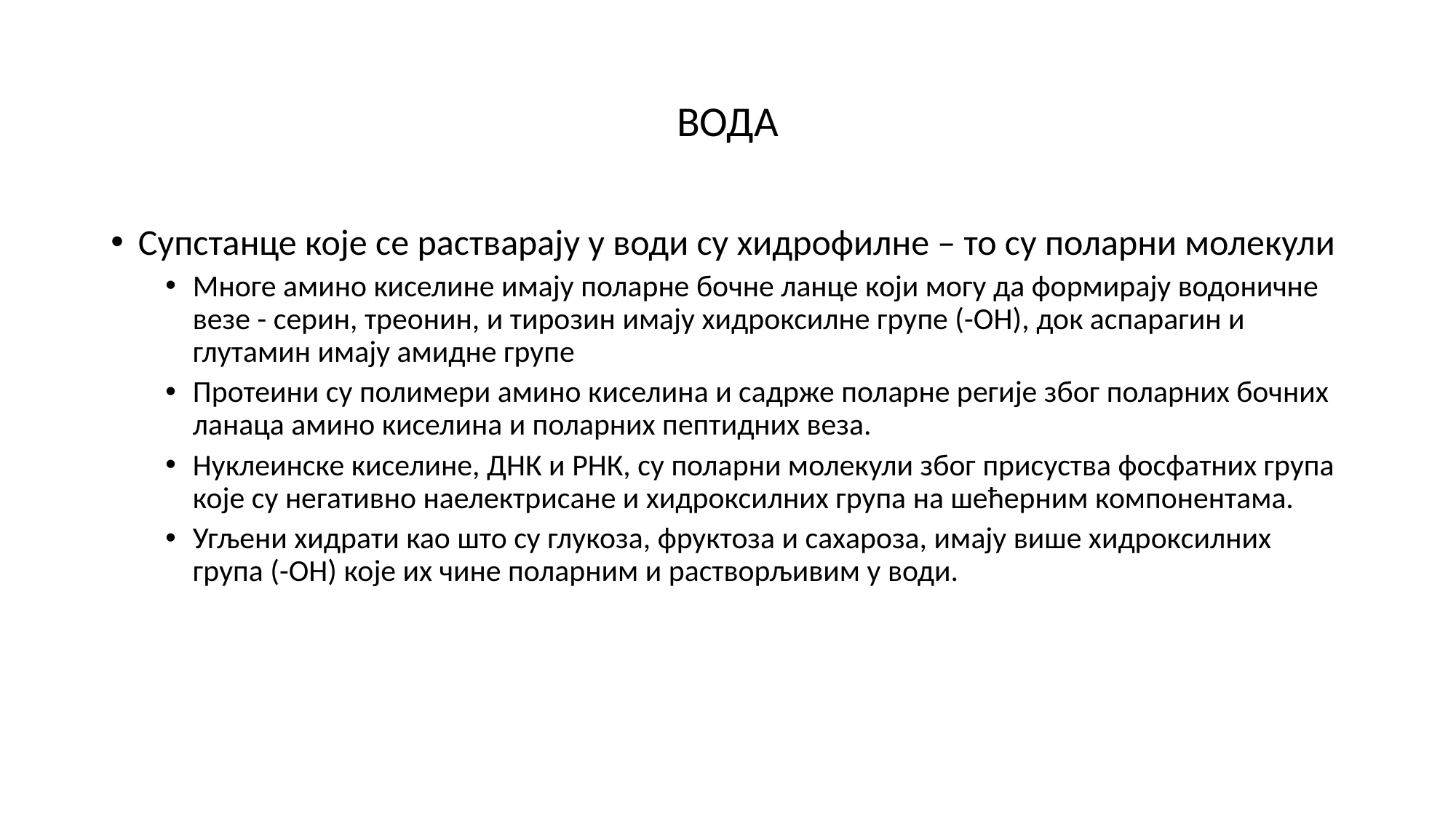

# ВОДА
Супстанце које се растварају у води су хидрофилне – то су поларни молекули
Многе амино киселине имају поларне бочне ланце који могу да формирају водоничне везе - серин, треонин, и тирозин имају хидроксилне групе (-OH), док аспарагин и глутамин имају амидне групе
Протеини су полимери амино киселина и садрже поларне регије због поларних бочних ланаца амино киселина и поларних пептидних веза.
Нуклеинске киселине, ДНК и РНК, су поларни молекули због присуства фосфатних група које су негативно наелектрисане и хидроксилних група на шећерним компонентама.
Угљени хидрати као што су глукоза, фруктоза и сахароза, имају више хидроксилних група (-OH) које их чине поларним и растворљивим у води.